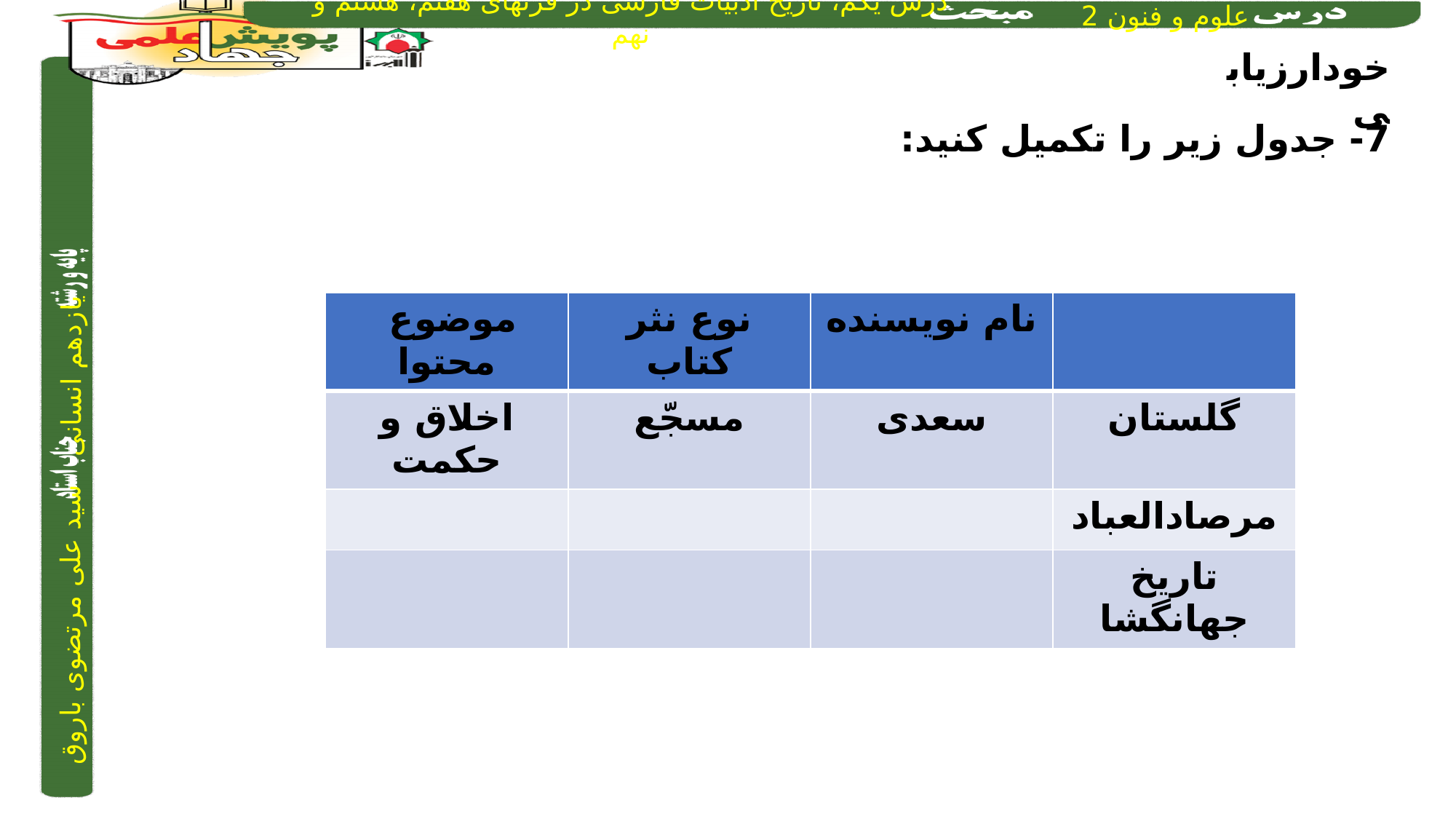

خودارزیابی
7- جدول زیر را تکمیل کنید:
| موضوع محتوا | نوع نثر کتاب | نام نویسنده |  |
| --- | --- | --- | --- |
| اخلاق و حکمت | مسجّع | سعدی | گلستان |
|  |  |  | مرصادالعباد |
|  |  |  | تاریخ جهانگشا |